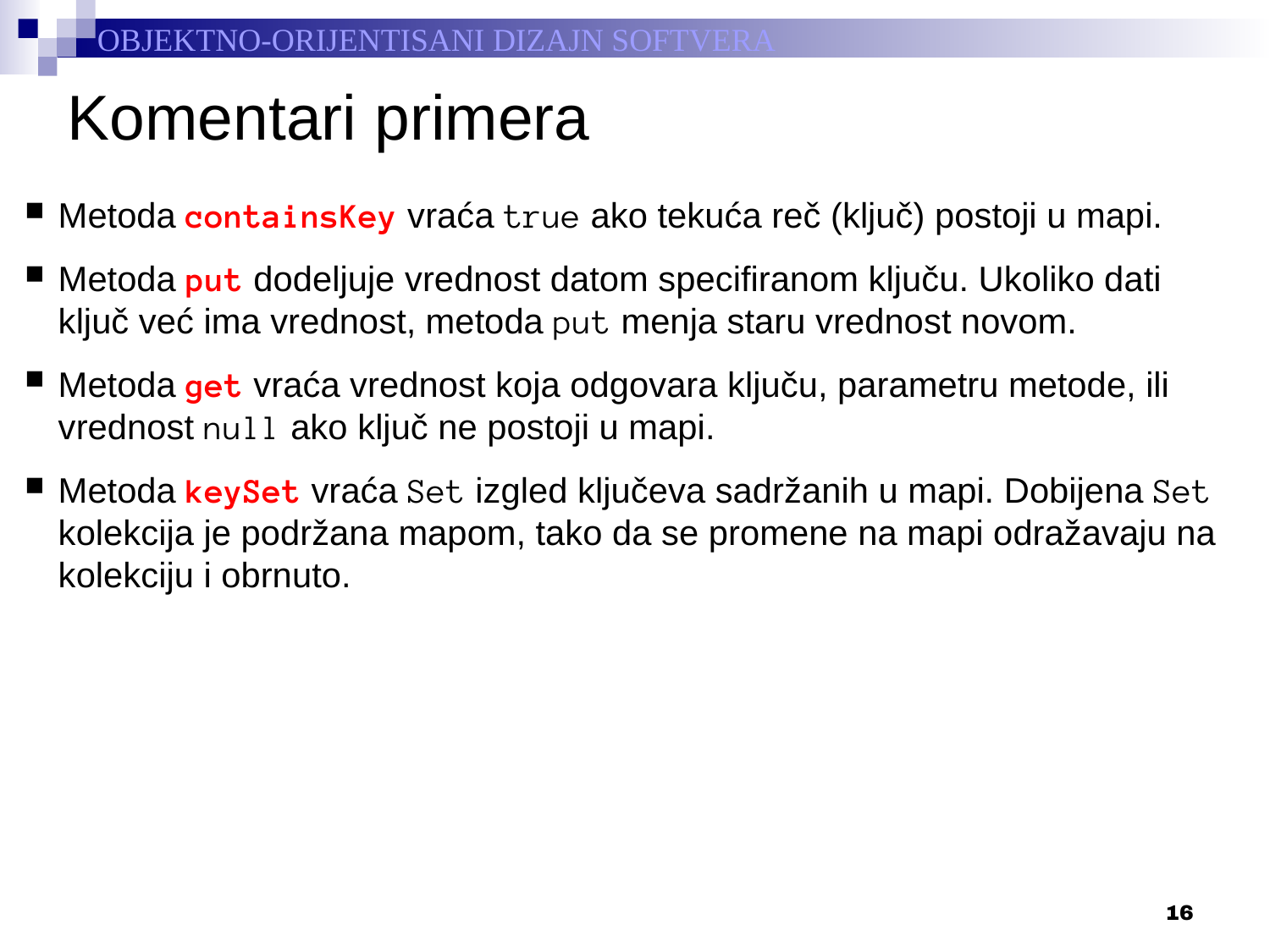

# Komentari primera
Metoda containsKey vraća true ako tekuća reč (ključ) postoji u mapi.
Metoda put dodeljuje vrednost datom specifiranom ključu. Ukoliko dati ključ već ima vrednost, metoda put menja staru vrednost novom.
Metoda get vraća vrednost koja odgovara ključu, parametru metode, ili vrednost null ako ključ ne postoji u mapi.
Metoda keySet vraća Set izgled ključeva sadržanih u mapi. Dobijena Set kolekcija je podržana mapom, tako da se promene na mapi odražavaju na kolekciju i obrnuto.
16